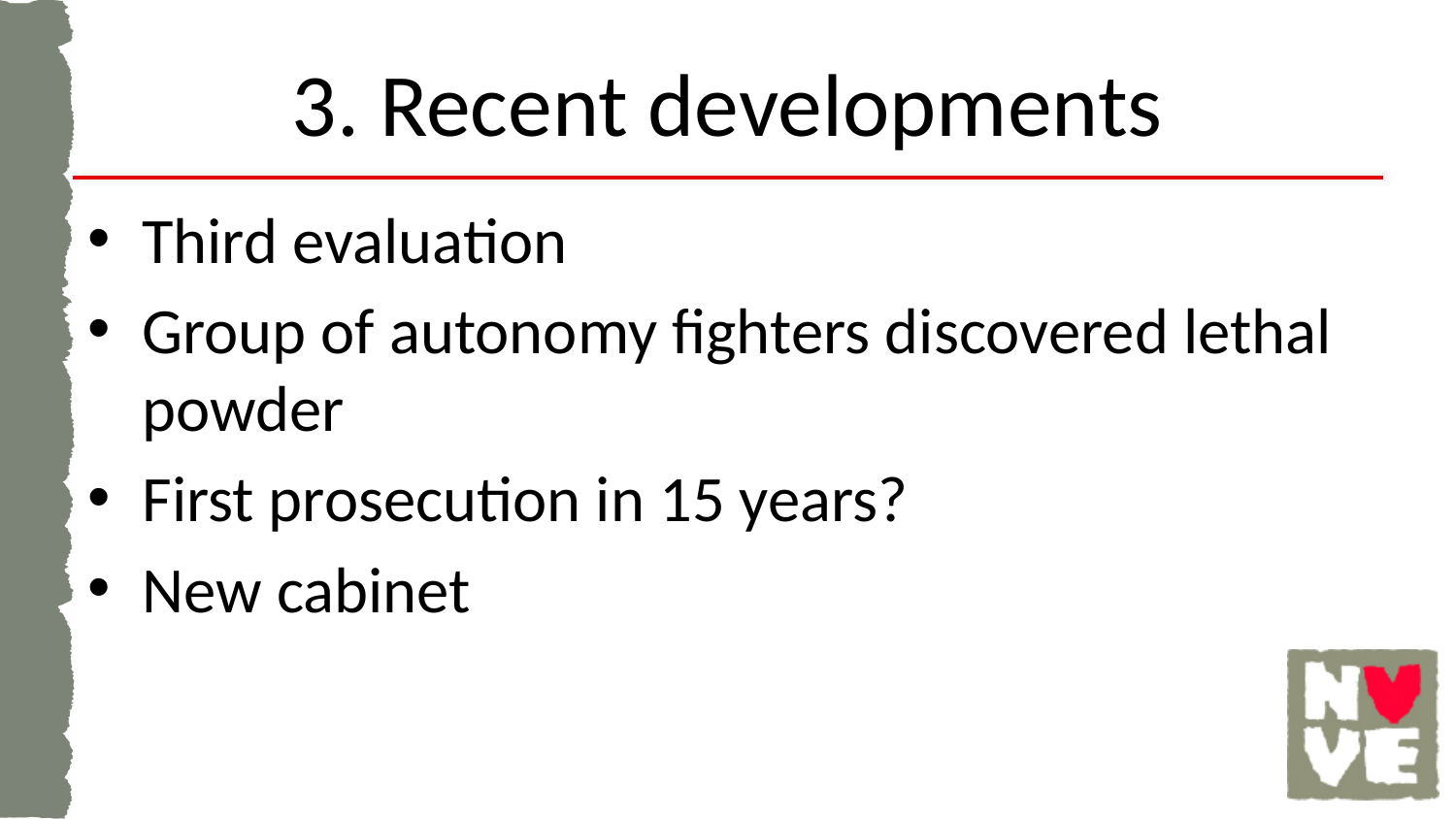

# 3. Recent developments
Third evaluation
Group of autonomy fighters discovered lethal powder
First prosecution in 15 years?
New cabinet